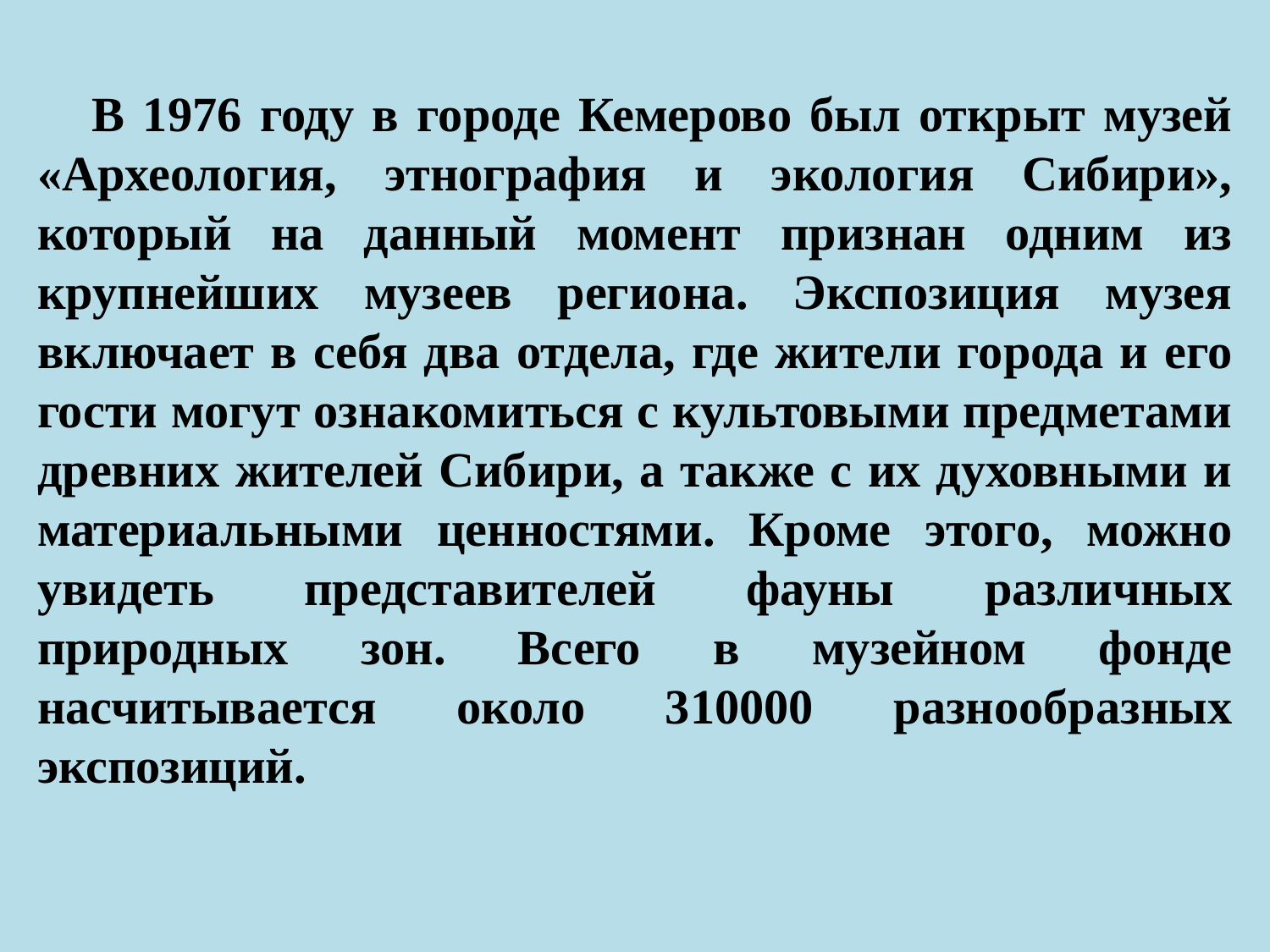

В 1976 году в городе Кемерово был открыт музей «Археология, этнография и экология Сибири», который на данный момент признан одним из крупнейших музеев региона. Экспозиция музея включает в себя два отдела, где жители города и его гости могут ознакомиться с культовыми предметами древних жителей Сибири, а также с их духовными и материальными ценностями. Кроме этого, можно увидеть представителей фауны различных природных зон. Всего в музейном фонде насчитывается около 310000 разнообразных экспозиций.